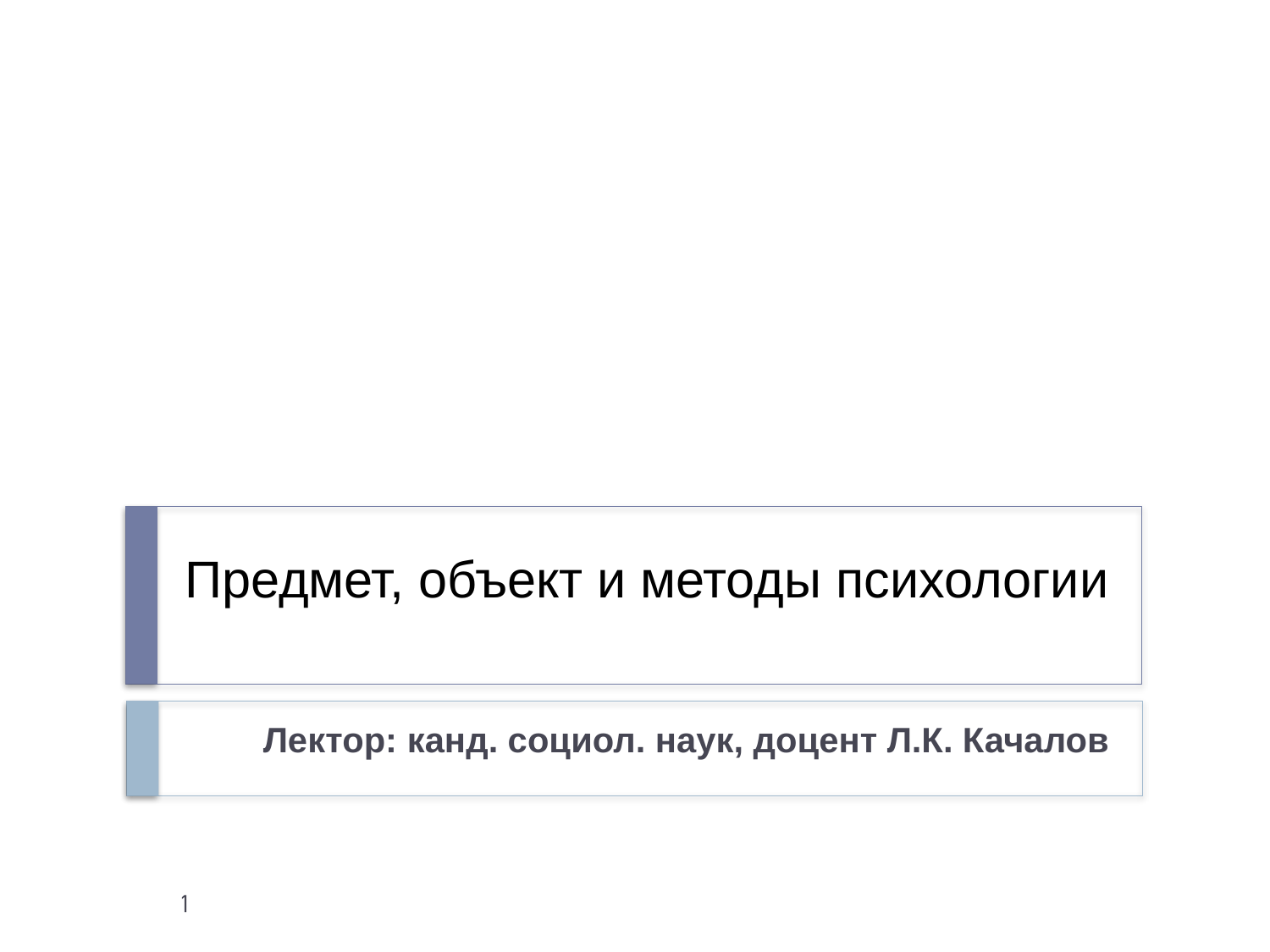

# Предмет, объект и методы психологии
Лектор: канд. социол. наук, доцент Л.К. Качалов

1